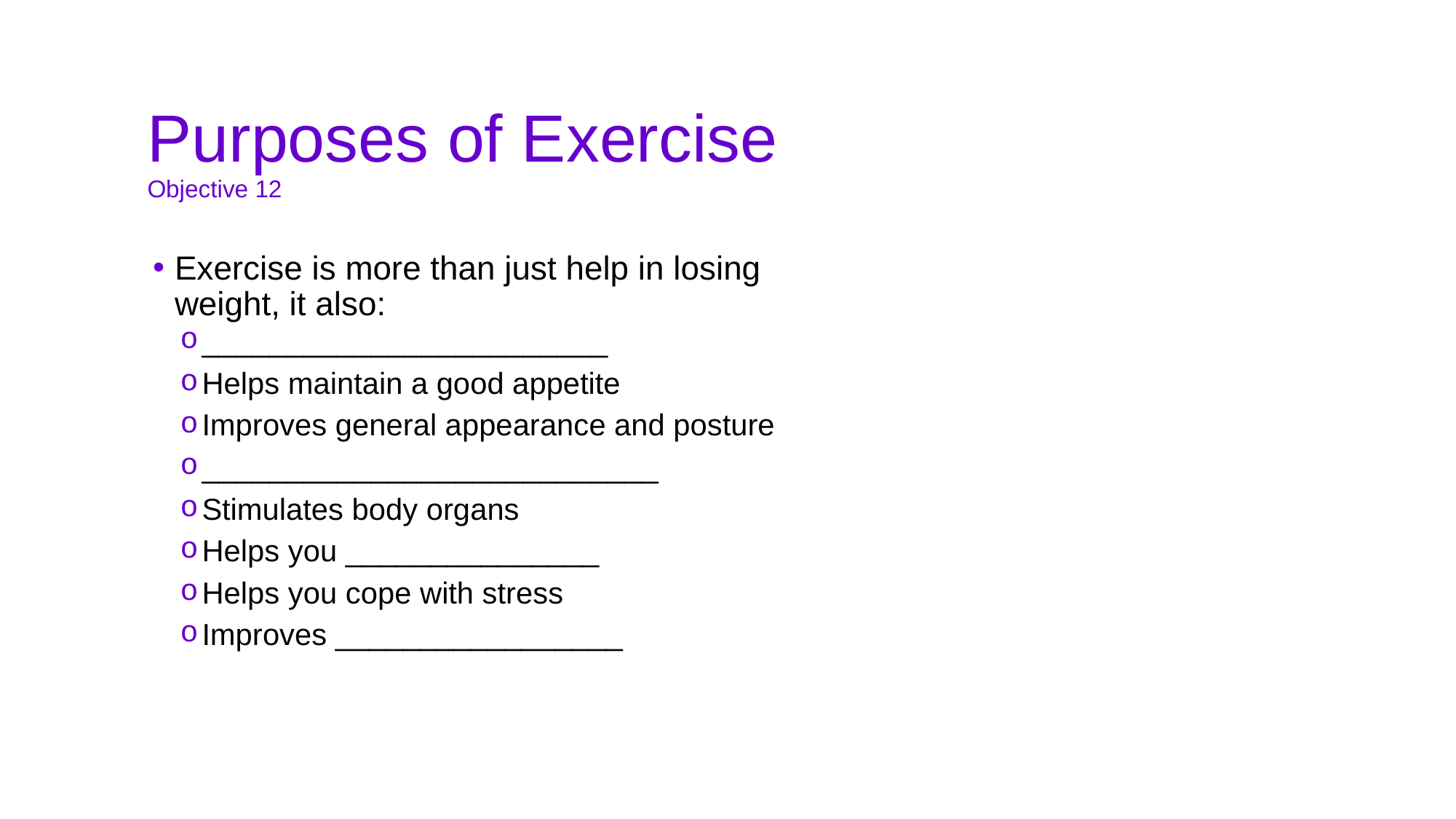

# Purposes of Exercise Objective 12
Exercise is more than just help in losing weight, it also:
________________________
Helps maintain a good appetite
Improves general appearance and posture
___________________________
Stimulates body organs
Helps you _______________
Helps you cope with stress
Improves _________________